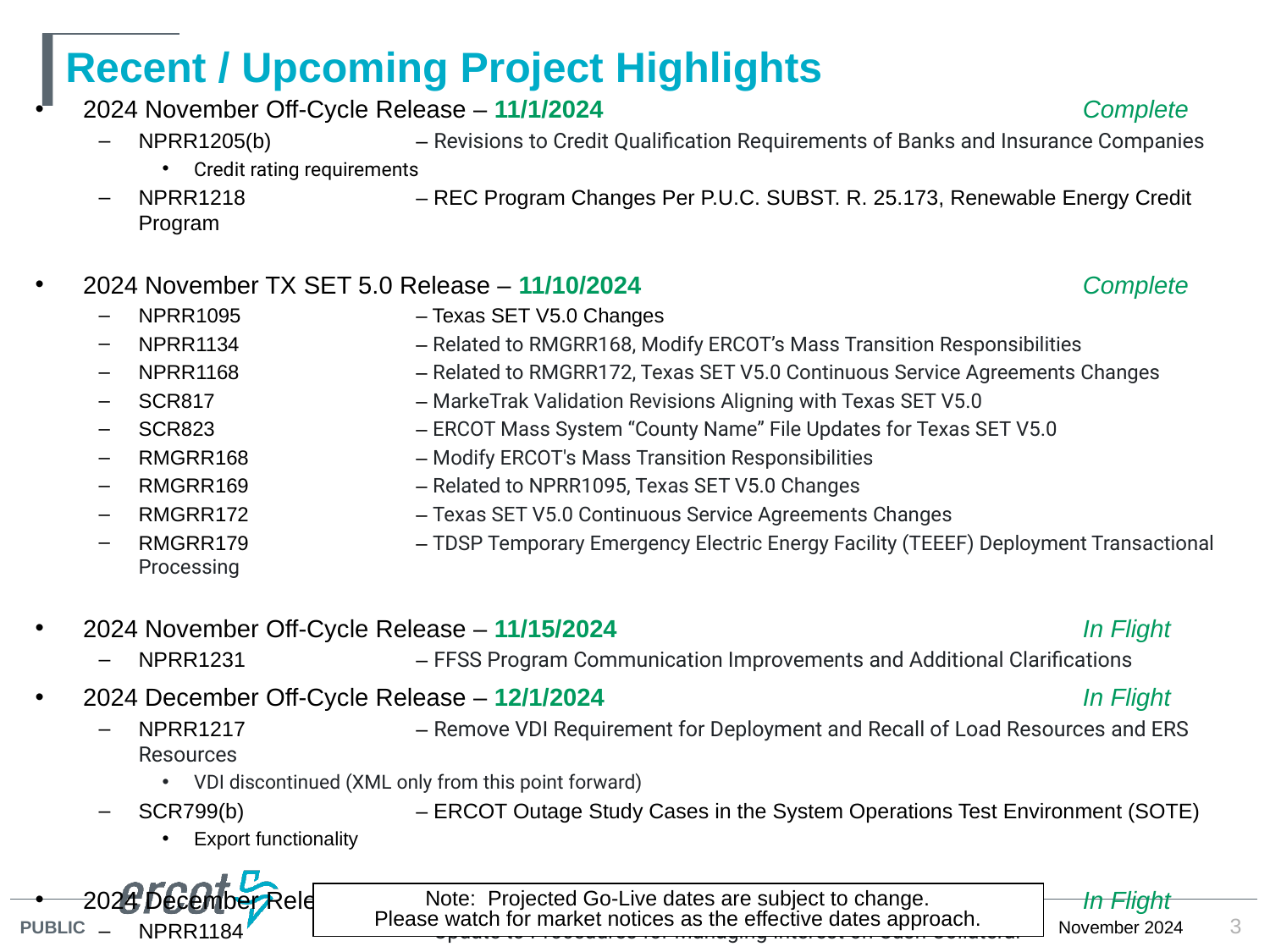

# Recent / Upcoming Project Highlights
2024 November Off-Cycle Release – 11/1/2024	Complete
NPRR1205(b)		– Revisions to Credit Qualification Requirements of Banks and Insurance Companies
Credit rating requirements
NPRR1218		– REC Program Changes Per P.U.C. SUBST. R. 25.173, Renewable Energy Credit Program

2024 November TX SET 5.0 Release – 11/10/2024	Complete
NPRR1095		– Texas SET V5.0 Changes
NPRR1134		– Related to RMGRR168, Modify ERCOT’s Mass Transition Responsibilities
NPRR1168		– Related to RMGRR172, Texas SET V5.0 Continuous Service Agreements Changes
SCR817		– MarkeTrak Validation Revisions Aligning with Texas SET V5.0
SCR823		– ERCOT Mass System “County Name” File Updates for Texas SET V5.0
RMGRR168		– Modify ERCOT's Mass Transition Responsibilities
RMGRR169		– Related to NPRR1095, Texas SET V5.0 Changes
RMGRR172		– Texas SET V5.0 Continuous Service Agreements Changes
RMGRR179		– TDSP Temporary Emergency Electric Energy Facility (TEEEF) Deployment Transactional Processing

2024 November Off-Cycle Release – 11/15/2024	In Flight
NPRR1231		– FFSS Program Communication Improvements and Additional Clarifications

2024 December Off-Cycle Release – 12/1/2024	In Flight
NPRR1217		– Remove VDI Requirement for Deployment and Recall of Load Resources and ERS Resources
VDI discontinued (XML only from this point forward)
SCR799(b)		– ERCOT Outage Study Cases in the System Operations Test Environment (SOTE)
Export functionality

2024 December Release – 12/12/2024	In Flight
NPRR1184		– Update to Procedures for Managing Interest on Cash Collateral
PGRR082		– Revise Section 5 and Establish Small Generation Interconnection Process
PGRR094		– Clarify Notification Requirement for Generator Construction Commencement or Completion
Note:  Projected Go-Live dates are subject to change.
Please watch for market notices as the effective dates approach.
3